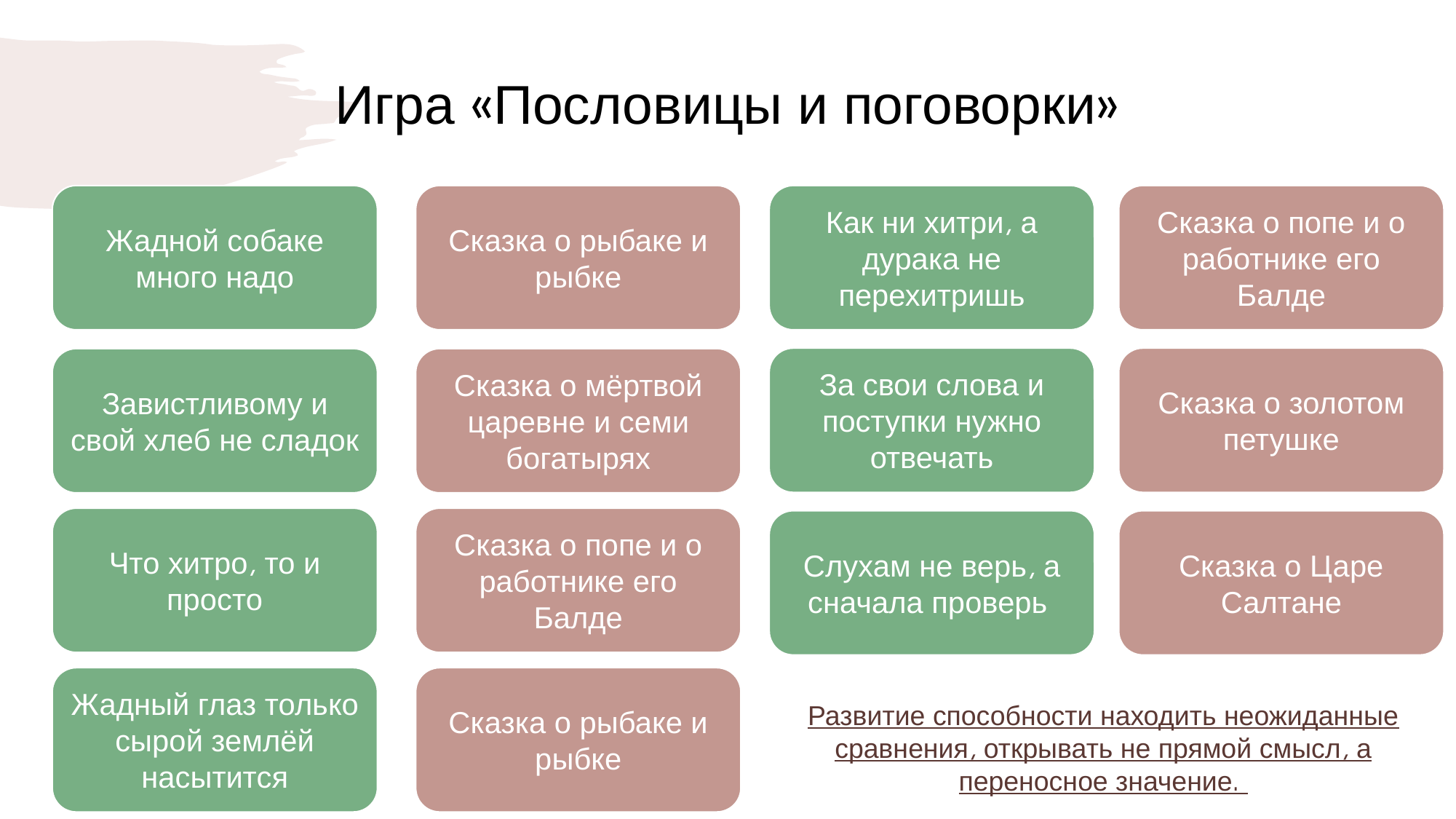

# Игра «Пословицы и поговорки»
Жадной собаке много надо
Сказка о рыбаке и рыбке
Как ни хитри, а дурака не перехитришь
Сказка о попе и о работнике его Балде
За свои слова и поступки нужно отвечать
Сказка о золотом петушке
Завистливому и свой хлеб не сладок
Сказка о мёртвой царевне и семи богатырях
Что хитро, то и просто
Сказка о попе и о работнике его Балде
Слухам не верь, а сначала проверь
Сказка о Царе Салтане
Жадный глаз только сырой землёй насытится
Сказка о рыбаке и рыбке
Развитие способности находить неожиданные сравнения, открывать не прямой смысл, а переносное значение.